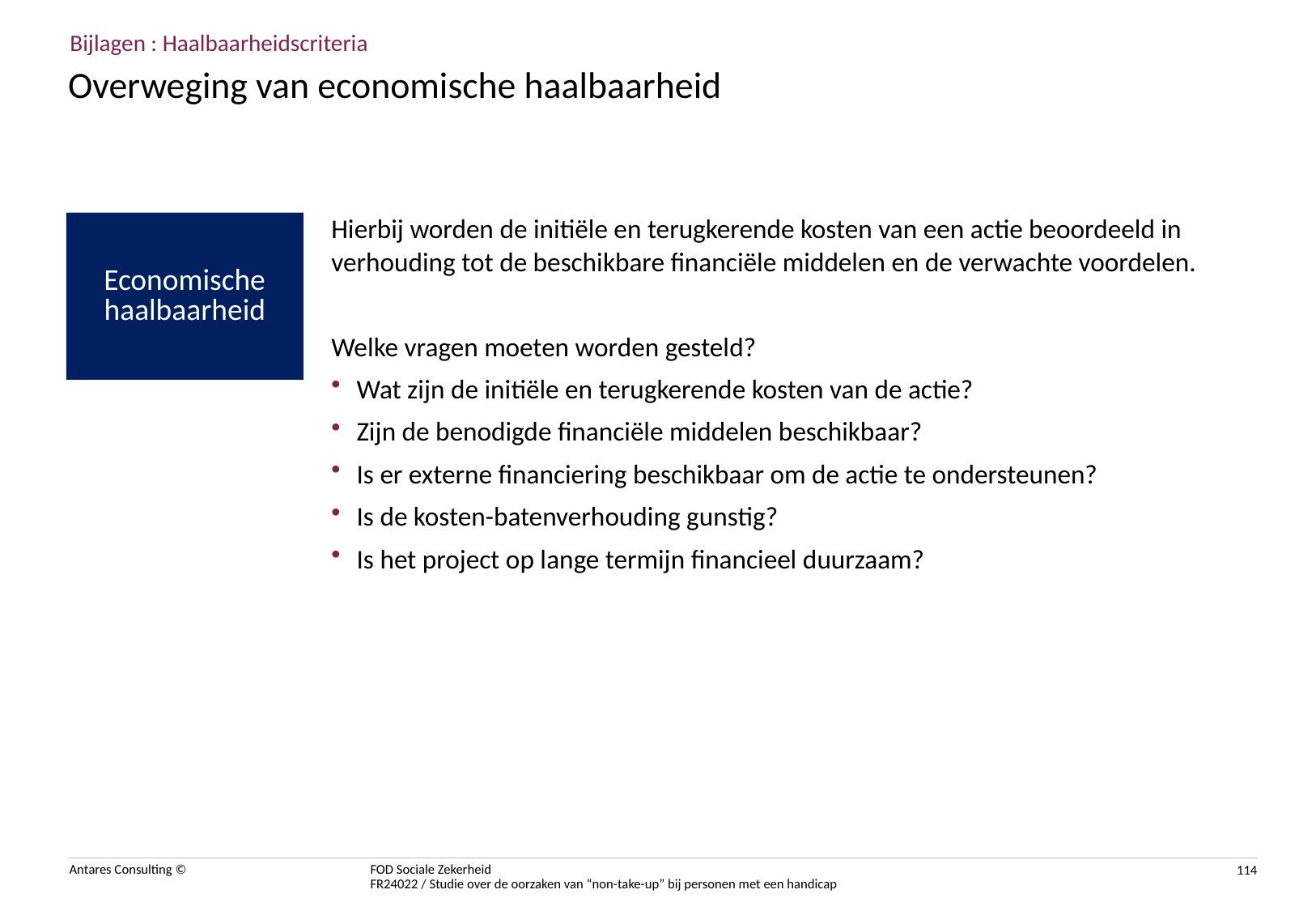

Bijlagen : Haalbaarheidscriteria
# Overweging van economische haalbaarheid
Hierbij worden de initiële en terugkerende kosten van een actie beoordeeld in verhouding tot de beschikbare financiële middelen en de verwachte voordelen.

Welke vragen moeten worden gesteld?
Wat zijn de initiële en terugkerende kosten van de actie?
Zijn de benodigde financiële middelen beschikbaar?
Is er externe financiering beschikbaar om de actie te ondersteunen?
Is de kosten-batenverhouding gunstig?
Is het project op lange termijn financieel duurzaam?
Economische haalbaarheid